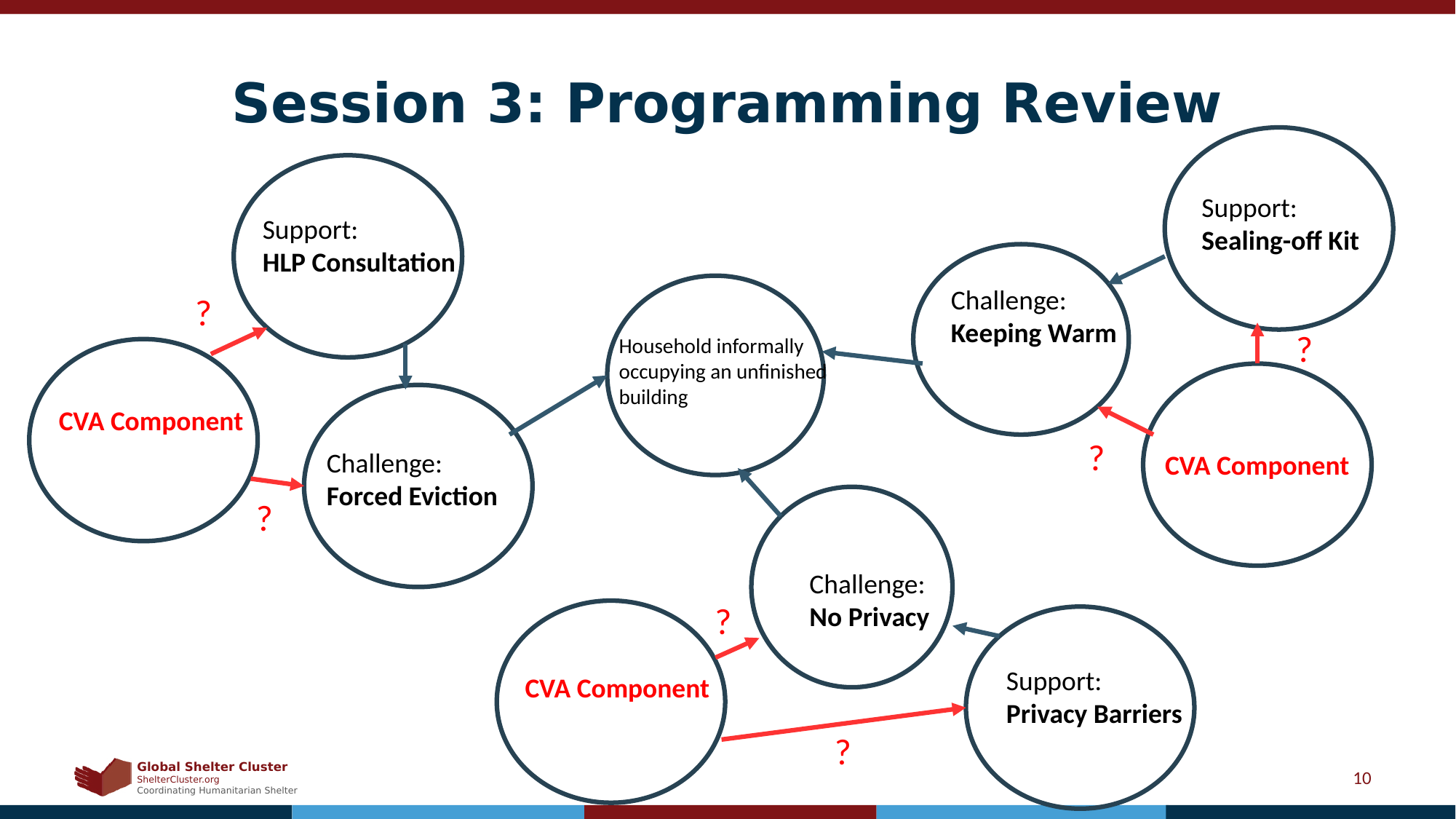

# Session 3: Programming Review

Support:
Sealing-off Kit
Support:
HLP Consultation

Challenge:
Keeping Warm
?
?
Household informally
occupying an unfinished
building

CVA Component
?
Challenge:
Forced Eviction
CVA Component

?
Challenge:
No Privacy
?

Support:
Privacy Barriers
CVA Component
?
10